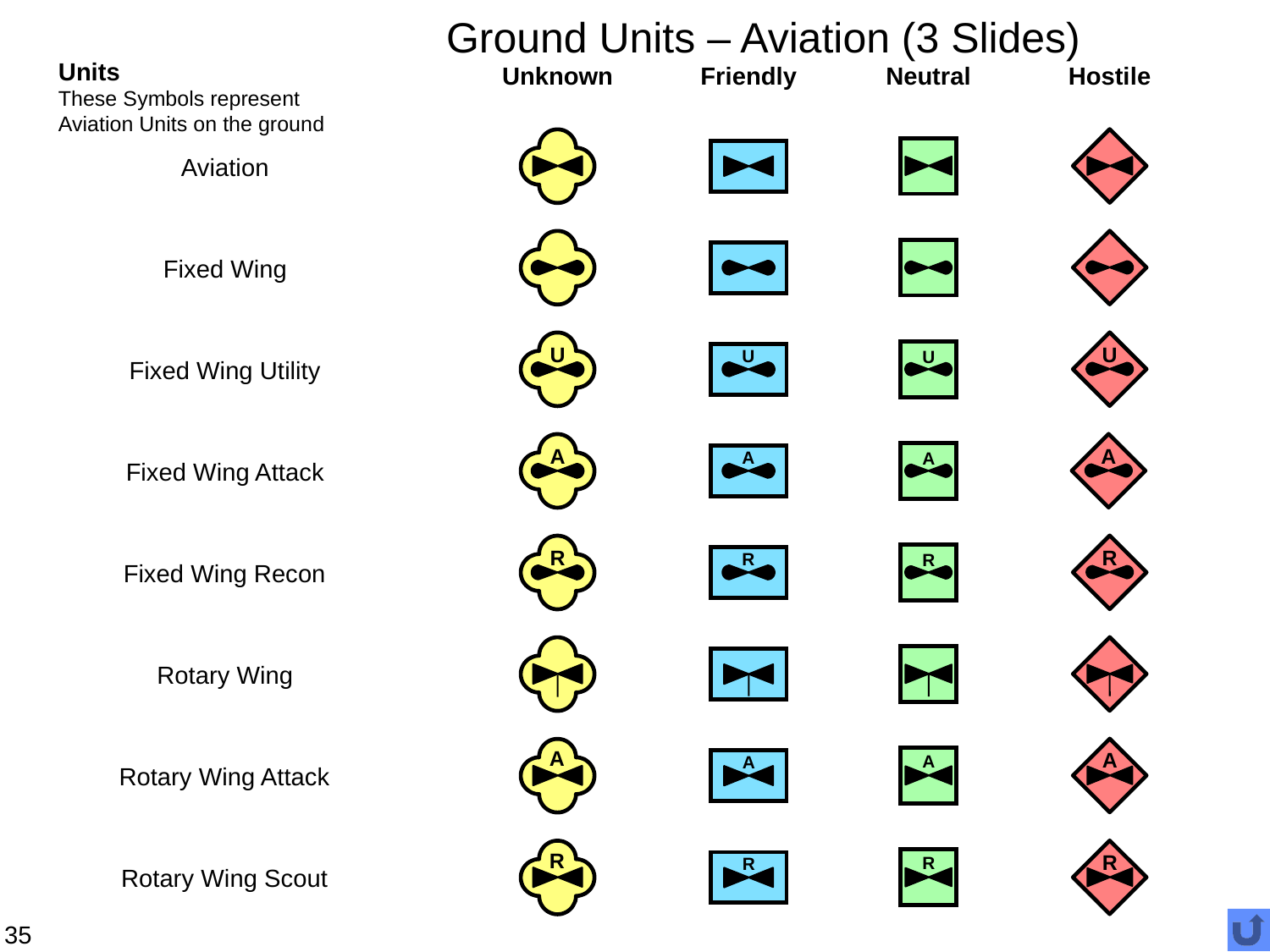

# Ground Units – Aviation (3 Slides)
Units
These Symbols represent
Aviation Units on the ground
Unknown
Friendly
Neutral
Hostile

Aviation

Fixed Wing

U

U

U

U

Fixed Wing Utility

A

A

A

A

Fixed Wing Attack

R

R

R

R

Fixed Wing Recon

Rotary Wing

A

A

A

A

Rotary Wing Attack

R

R

R

R

Rotary Wing Scout
35